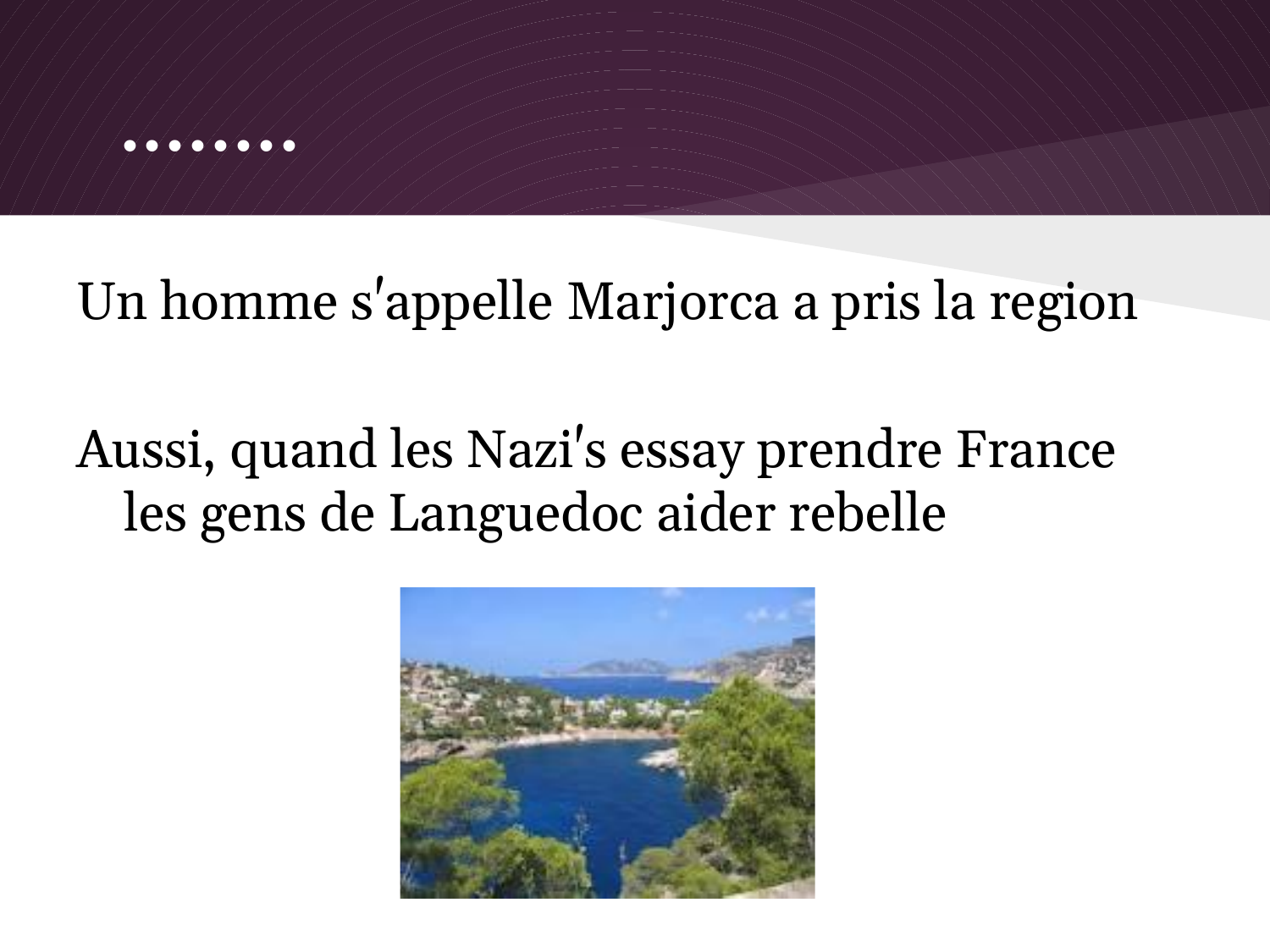

# ........
Un homme s'appelle Marjorca a pris la region

Aussi, quand les Nazi's essay prendre France les gens de Languedoc aider rebelle